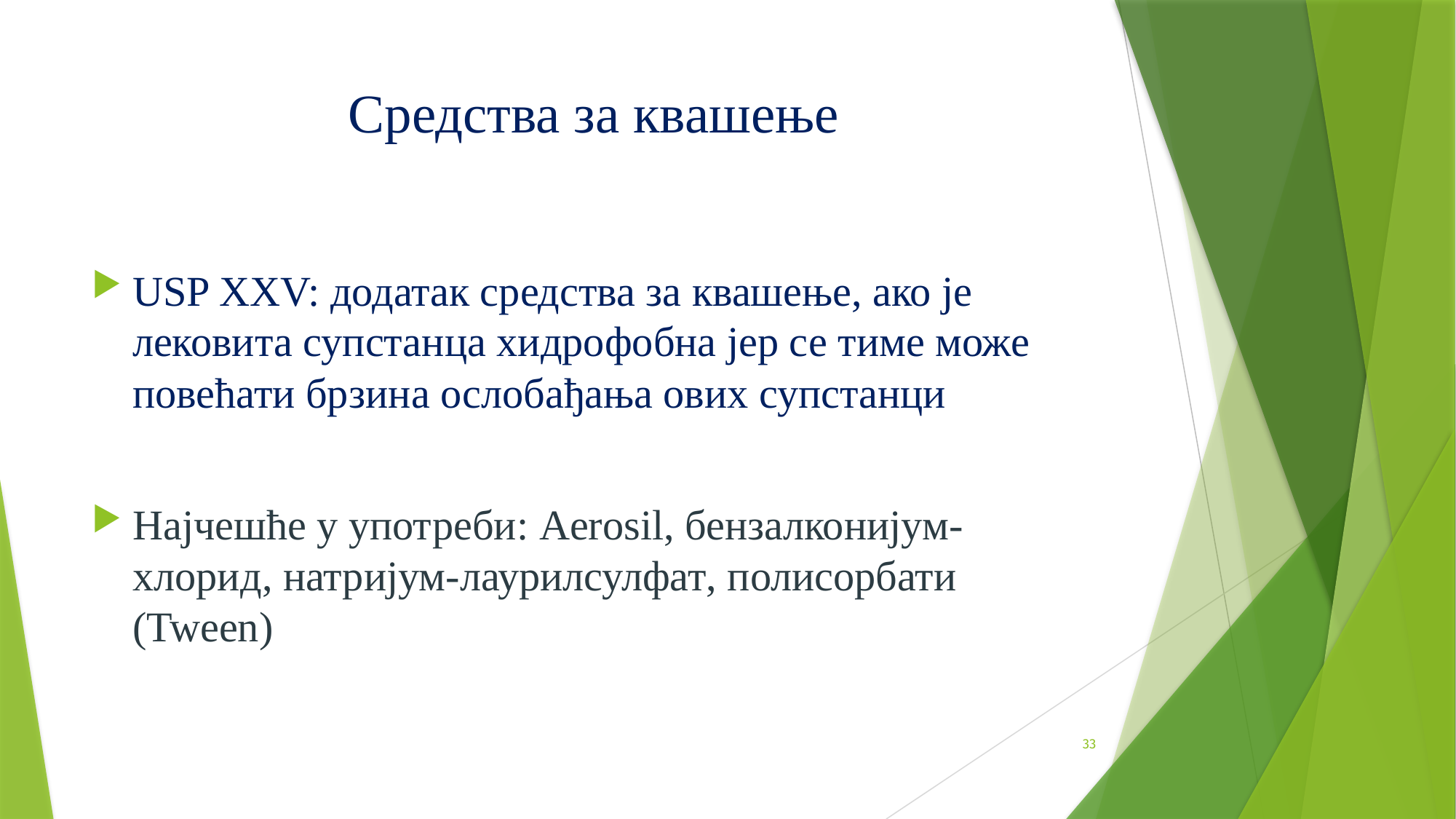

# Средства за квашење
USP XXV: додатак средства за квашење, ако је лековита супстанца хидрофобна јер се тиме може повећати брзина ослобађања ових супстанци

Најчешће у употреби: Aerosil, бензалконијум-хлорид, натријум-лаурилсулфат, полисорбати (Tween)

33